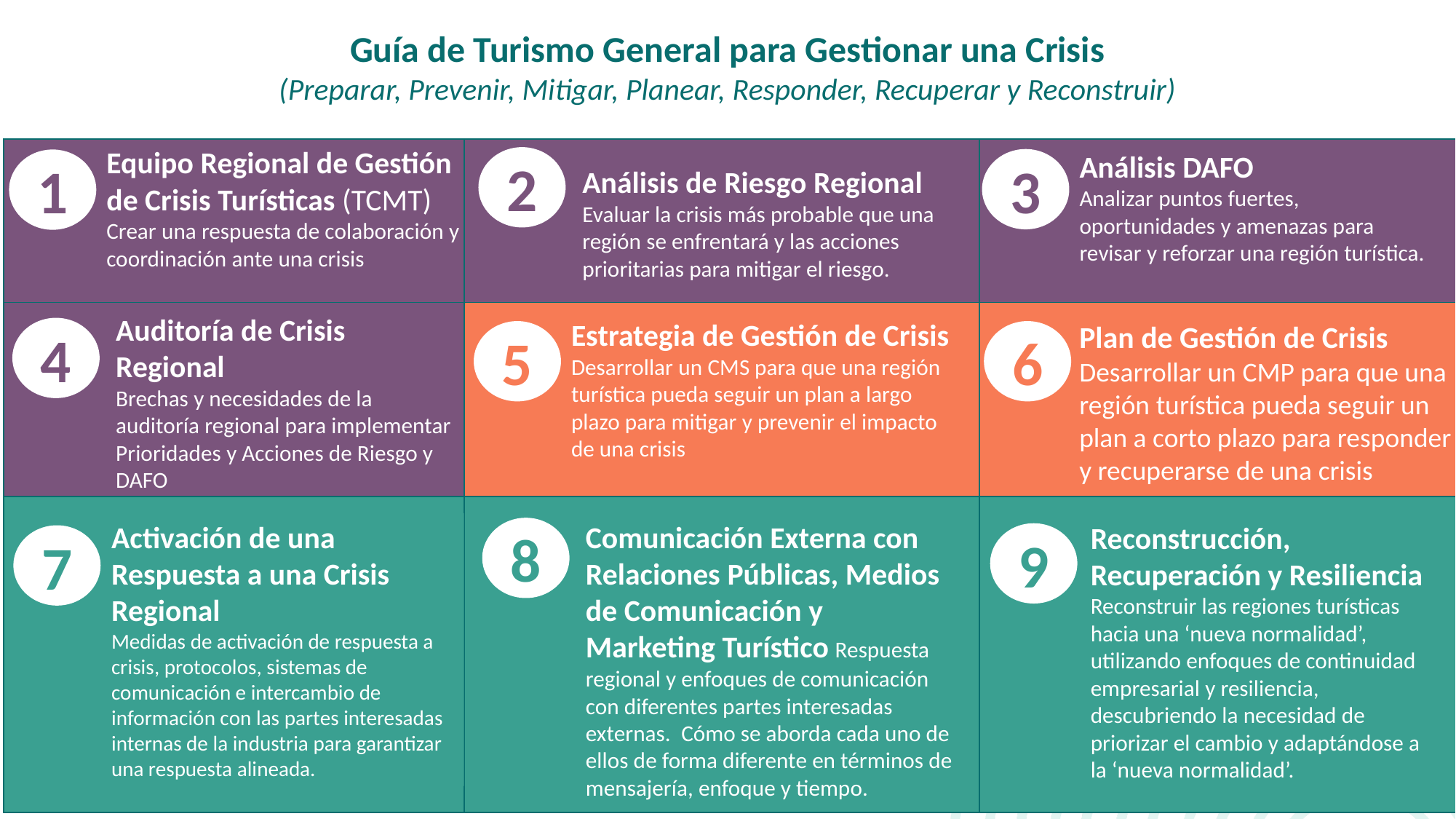

Guía de Turismo General para Gestionar una Crisis
(Preparar, Prevenir, Mitigar, Planear, Responder, Recuperar y Reconstruir)
Equipo Regional de Gestión de Crisis Turísticas (TCMT) Crear una respuesta de colaboración y coordinación ante una crisis
|  |  |  |
| --- | --- | --- |
|  |  |  |
|  |  |  |
Análisis DAFO
Analizar puntos fuertes, oportunidades y amenazas para revisar y reforzar una región turística.

2
3
1
Análisis de Riesgo Regional
Evaluar la crisis más probable que una región se enfrentará y las acciones prioritarias para mitigar el riesgo.
Auditoría de Crisis Regional
Brechas y necesidades de la auditoría regional para implementar Prioridades y Acciones de Riesgo y DAFO
Estrategia de Gestión de Crisis
Desarrollar un CMS para que una región turística pueda seguir un plan a largo plazo para mitigar y prevenir el impacto de una crisis
Plan de Gestión de Crisis
Desarrollar un CMP para que una región turística pueda seguir un plan a corto plazo para responder y recuperarse de una crisis

4
5
6
Comunicación Externa con Relaciones Públicas, Medios de Comunicación y Marketing Turístico Respuesta regional y enfoques de comunicación con diferentes partes interesadas externas.  Cómo se aborda cada uno de ellos de forma diferente en términos de mensajería, enfoque y tiempo.
Activación de una Respuesta a una Crisis Regional
Medidas de activación de respuesta a crisis, protocolos, sistemas de comunicación e intercambio de información con las partes interesadas internas de la industria para garantizar una respuesta alineada.
Reconstrucción, Recuperación y Resiliencia Reconstruir las regiones turísticas hacia una ‘nueva normalidad’, utilizando enfoques de continuidad empresarial y resiliencia, descubriendo la necesidad de priorizar el cambio y adaptándose a la ‘nueva normalidad’.
8
9
7